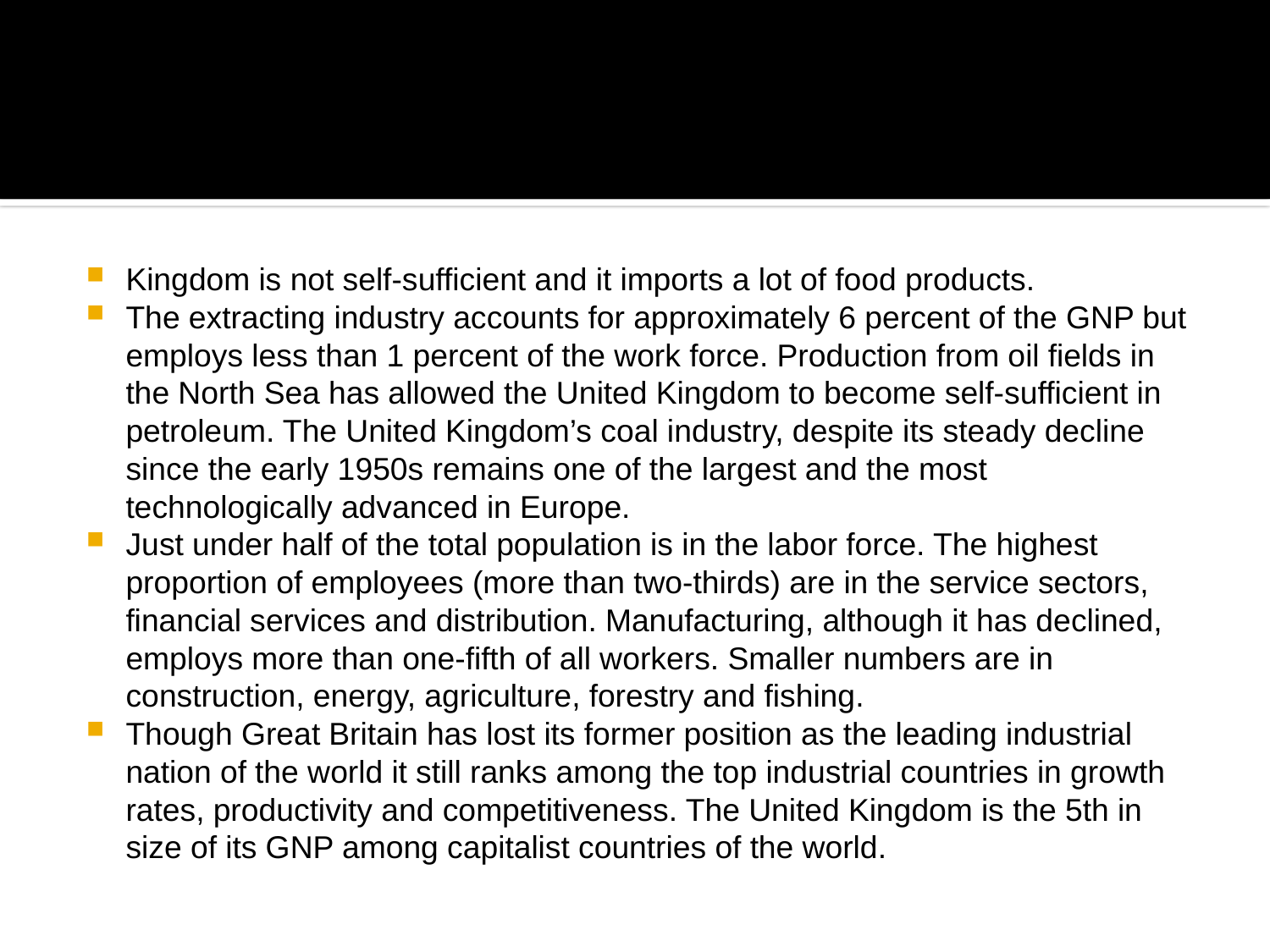

#
Kingdom is not self-sufficient and it imports a lot of food products.
The extracting industry accounts for approximately 6 percent of the GNP but employs less than 1 percent of the work force. Production from oil fields in the North Sea has allowed the United Kingdom to become self-sufficient in petroleum. The United Kingdom’s coal industry, despite its steady decline since the early 1950s remains one of the largest and the most technologically advanced in Europe.
Just under half of the total population is in the labor force. The highest proportion of employees (more than two-thirds) are in the service sectors, financial services and distribution. Manufacturing, although it has declined, employs more than one-fifth of all workers. Smaller numbers are in construction, energy, agriculture, forestry and fishing.
Though Great Britain has lost its former position as the leading industrial nation of the world it still ranks among the top industrial countries in growth rates, productivity and competitiveness. The United Kingdom is the 5th in size of its GNP among capitalist countries of the world.